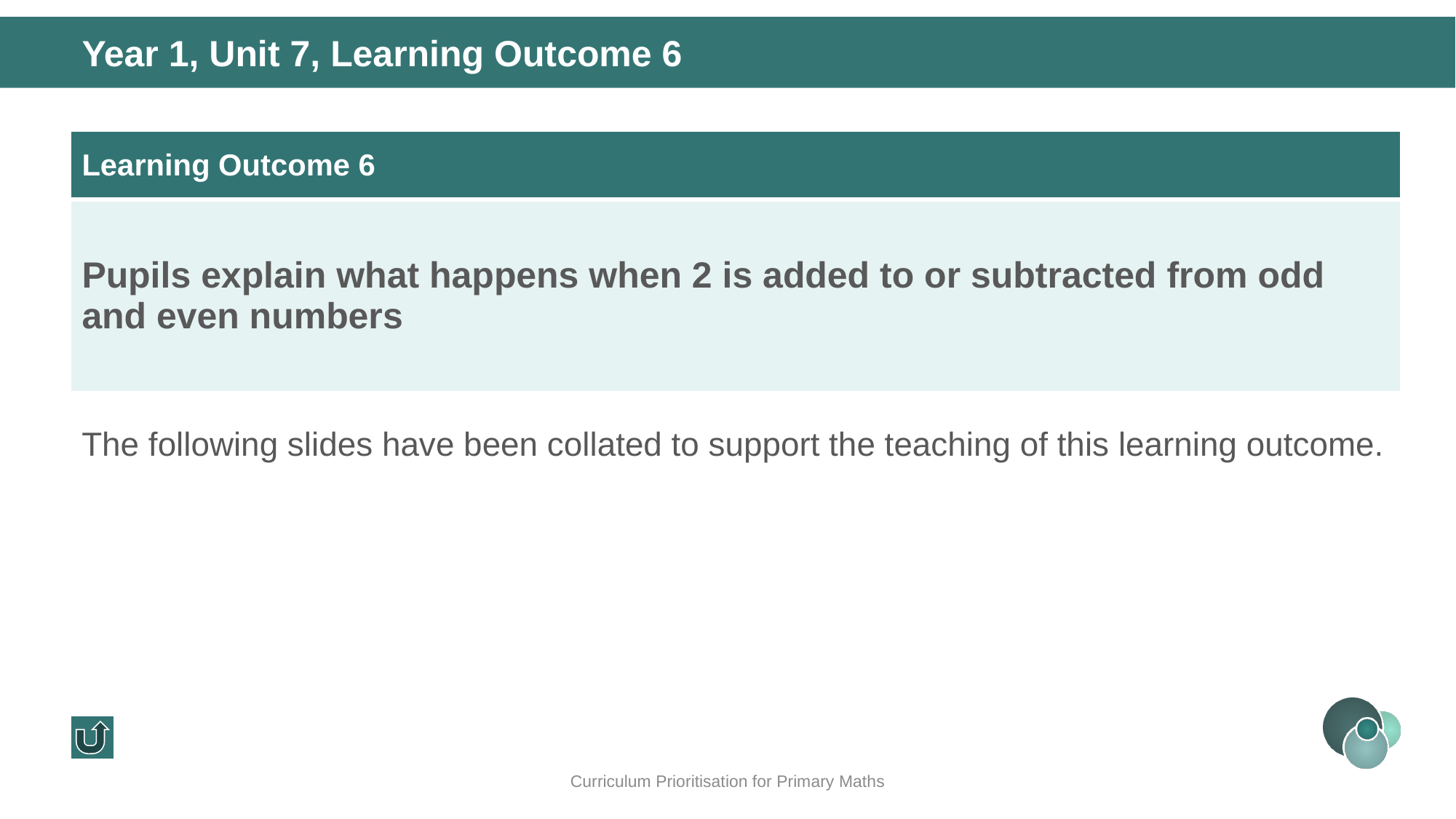

Year 1, Unit 7, Learning Outcome 6
| Learning Outcome 6 |
| --- |
| Pupils explain what happens when 2 is added to or subtracted from odd and even numbers |
The following slides have been collated to support the teaching of this learning outcome.

Curriculum Prioritisation for Primary Maths